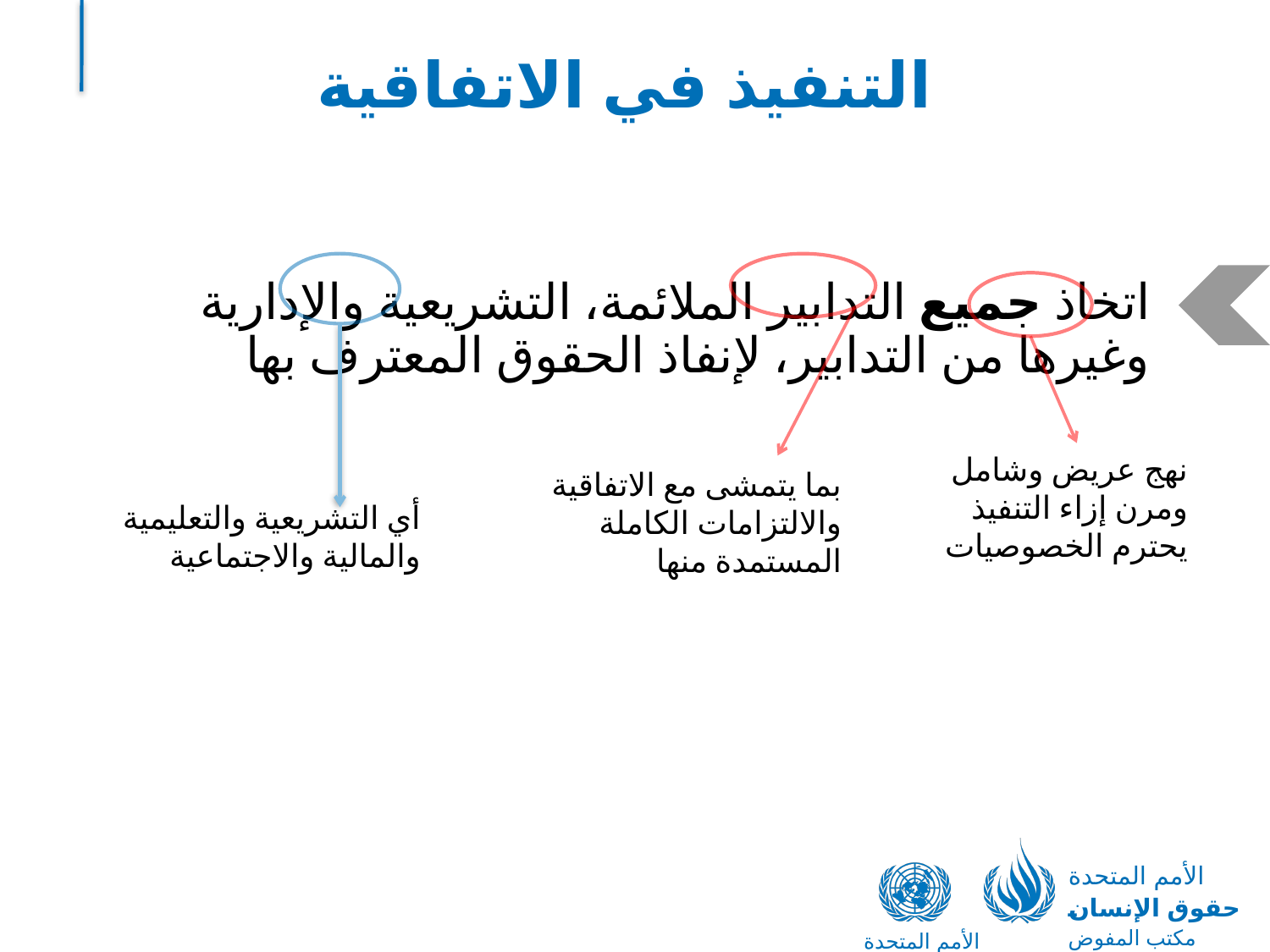

# التنفيذ في الاتفاقية

اتخاذ جميع التدابير الملائمة، التشريعية والإدارية وغيرها من التدابير، لإنفاذ الحقوق المعترف بها

نهج عريض وشامل ومرن إزاء التنفيذ يحترم الخصوصيات

بما يتمشى مع الاتفاقية والالتزامات الكاملة المستمدة منها

أي التشريعية والتعليمية والمالية والاجتماعية

الأمم المتحدة
حقوق الإنسان
مكتب المفوض السامي
الأمم المتحدة